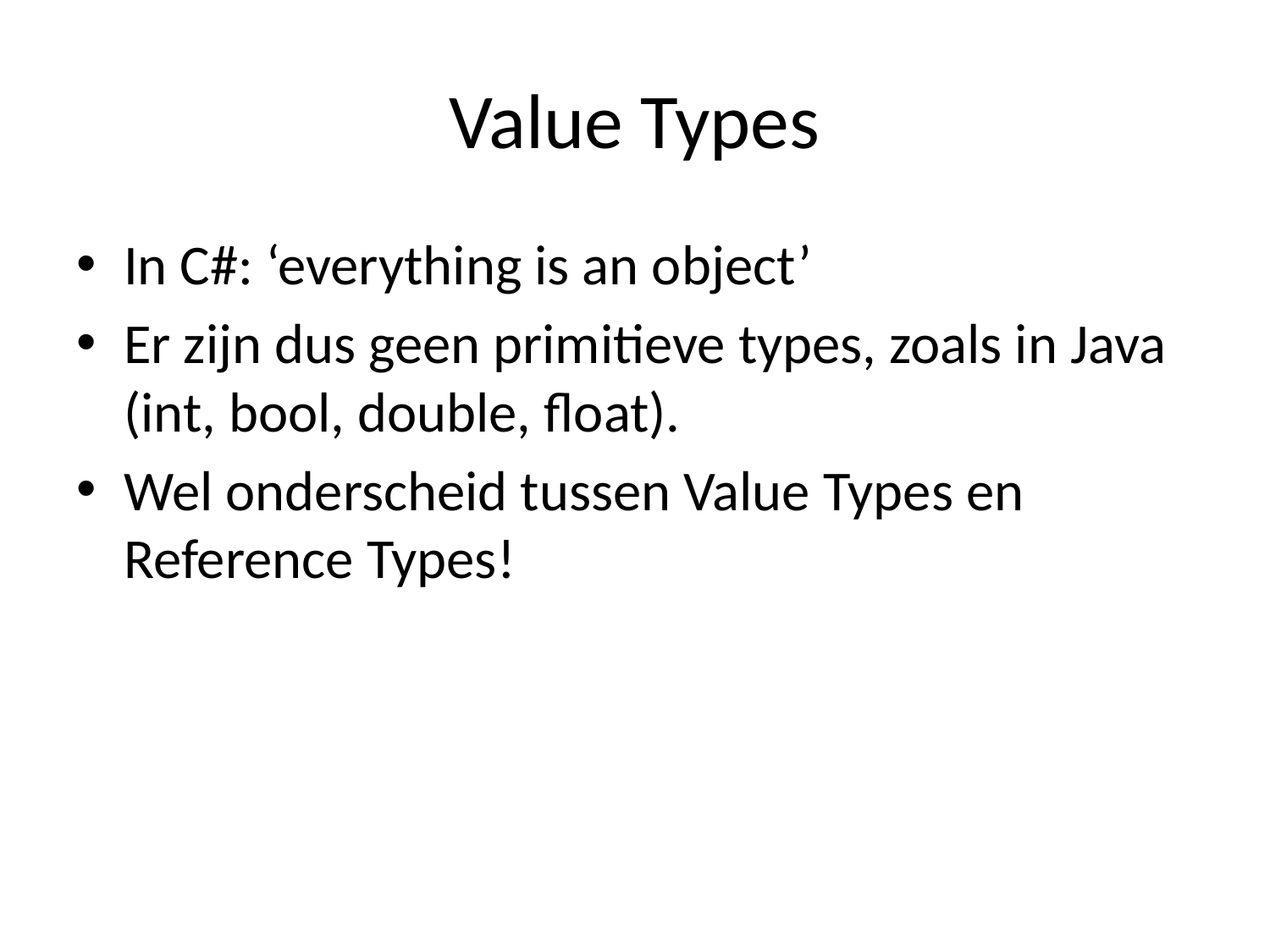

# Value Types
In C#: ‘everything is an object’
Er zijn dus geen primitieve types, zoals in Java (int, bool, double, float).
Wel onderscheid tussen Value Types en Reference Types!